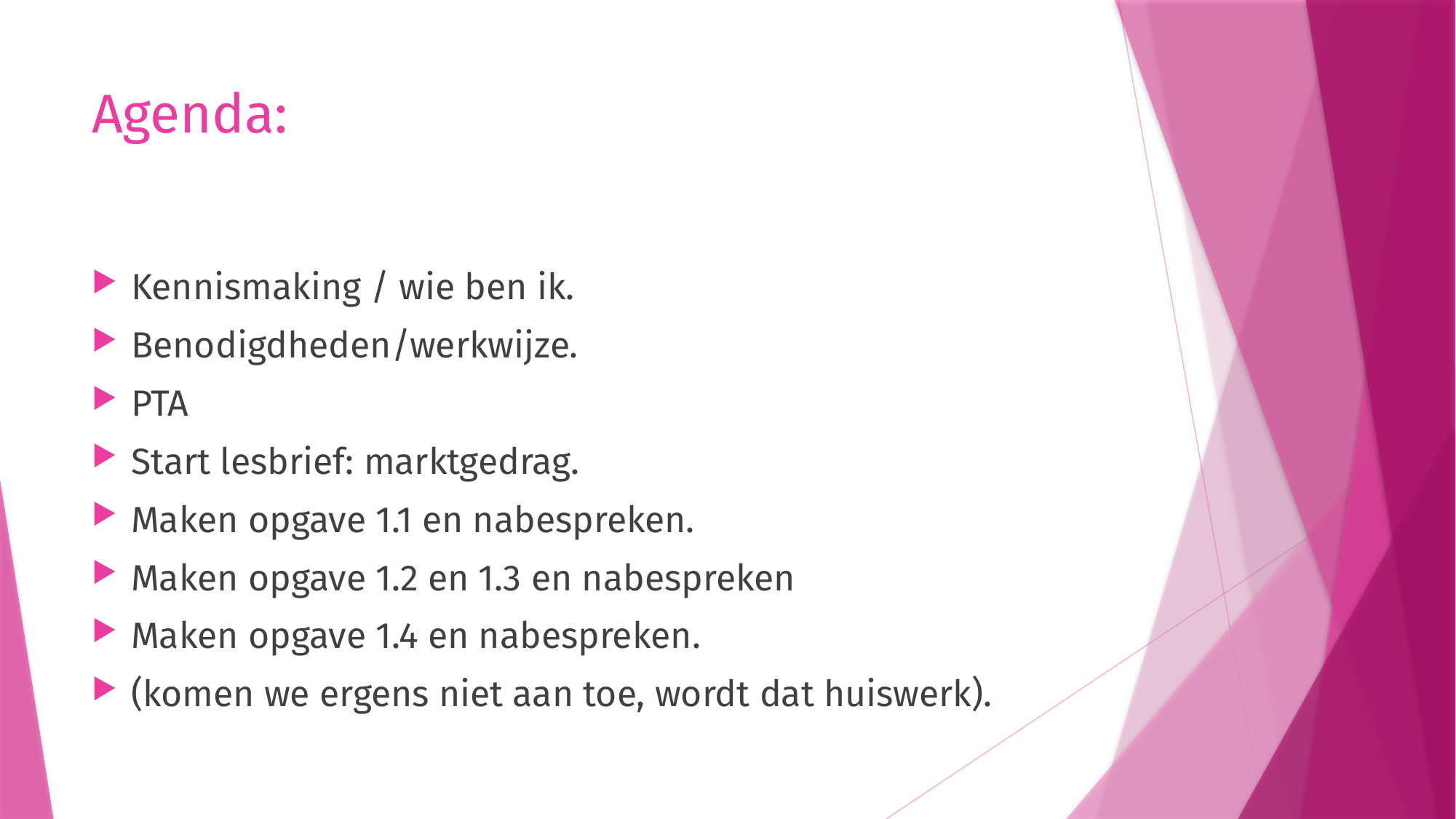

# Agenda:
Kennismaking / wie ben ik.
Benodigdheden/werkwijze.
PTA
Start lesbrief: marktgedrag.
Maken opgave 1.1 en nabespreken.
Maken opgave 1.2 en 1.3 en nabespreken
Maken opgave 1.4 en nabespreken.
(komen we ergens niet aan toe, wordt dat huiswerk).